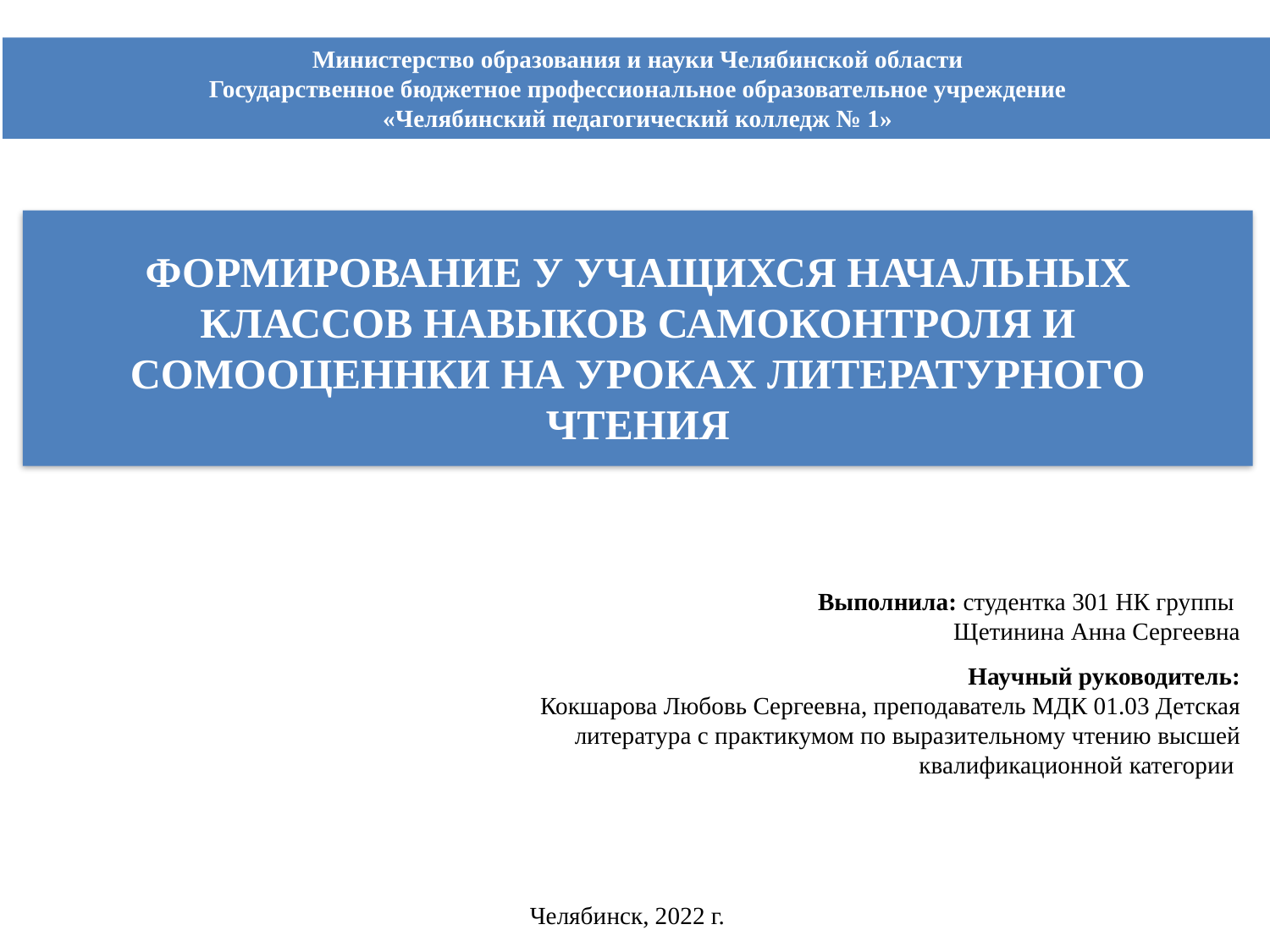

Министерство образования и науки Челябинской области
 Государственное бюджетное профессиональное образовательное учреждение
«Челябинский педагогический колледж № 1»

ФОРМИРОВАНИЕ У УЧАЩИХСЯ НАЧАЛЬНЫХ КЛАССОВ НАВЫКОВ САМОКОНТРОЛЯ И СОМООЦЕННКИ НА УРОКАХ ЛИТЕРАТУРНОГО ЧТЕНИЯ

Выполнила: студентка 301 НК группы
Щетинина Анна Сергеевна

Научный руководитель:
Кокшарова Любовь Сергеевна, преподаватель МДК 01.03 Детская литература с практикумом по выразительному чтению высшей квалификационной категории

Челябинск, 2022 г.